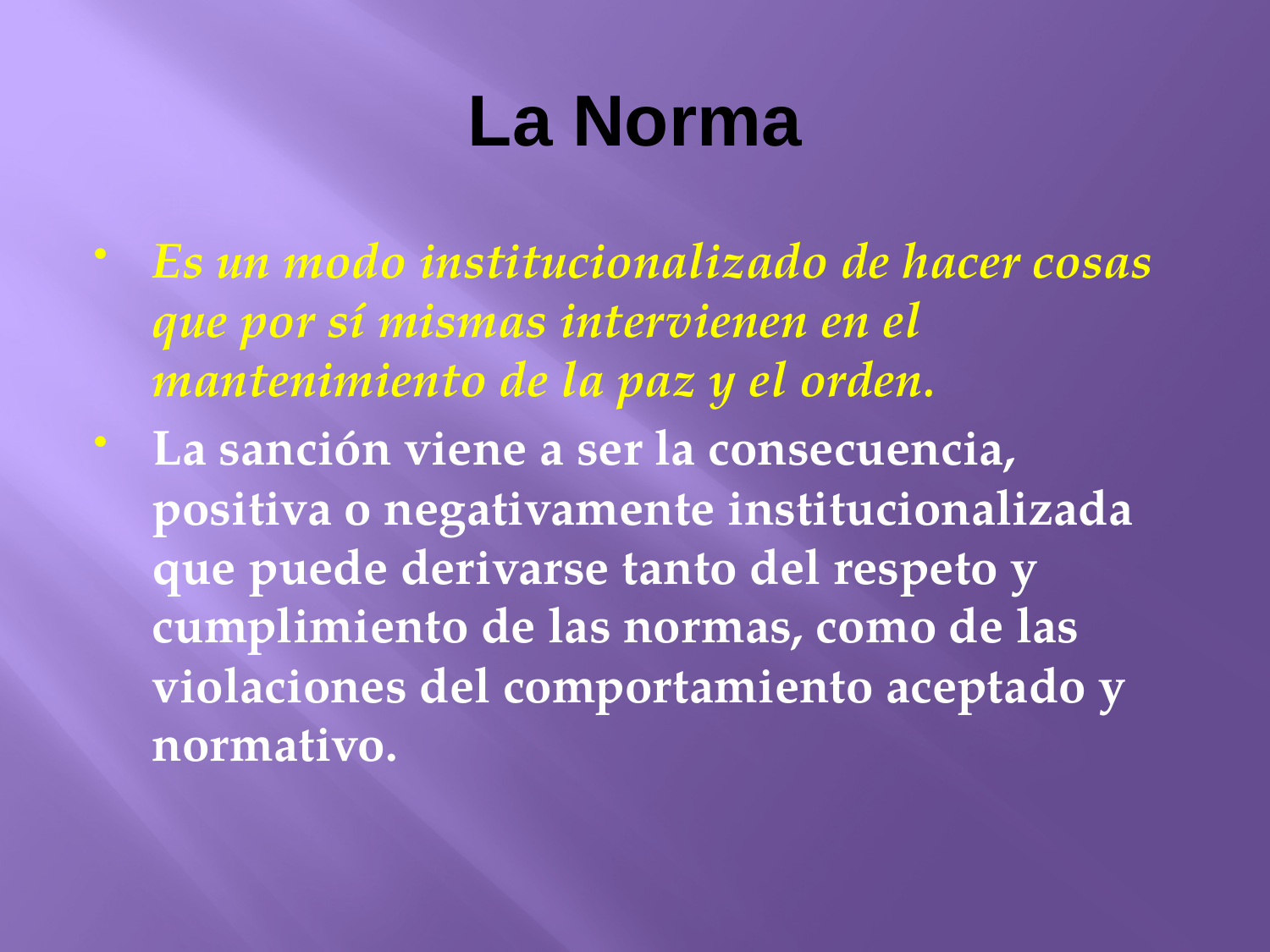

# La Norma
Es un modo institucionalizado de hacer cosas que por sí mismas intervienen en el mantenimiento de la paz y el orden.
La sanción viene a ser la consecuencia, positiva o negativamente institucionalizada que puede derivarse tanto del respeto y cumplimiento de las normas, como de las violaciones del comportamiento aceptado y normativo.